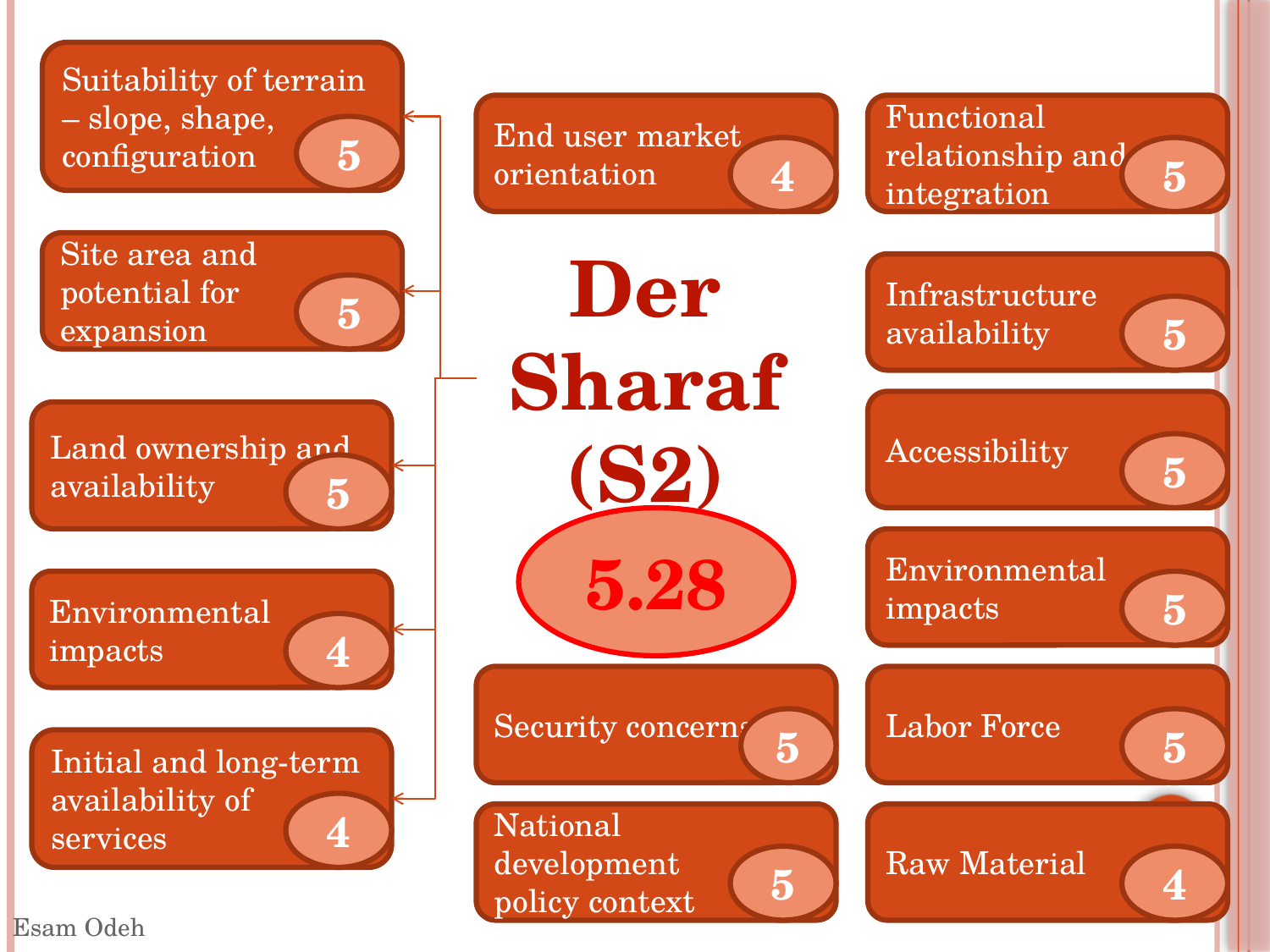

Suitability of terrain – slope, shape, configuration
End user market orientation
Functional relationship and integration
5
4
5
Site area and potential for expansion
Der Sharaf
(S2)
Infrastructure availability
5
5
Accessibility
Land ownership and availability
5
5
5.28
Environmental impacts
Environmental impacts
5
4
Security concerns
Labor Force
5
5
Initial and long-term availability of services
4
National
development
policy context
Raw Material
5
4
Esam Odeh